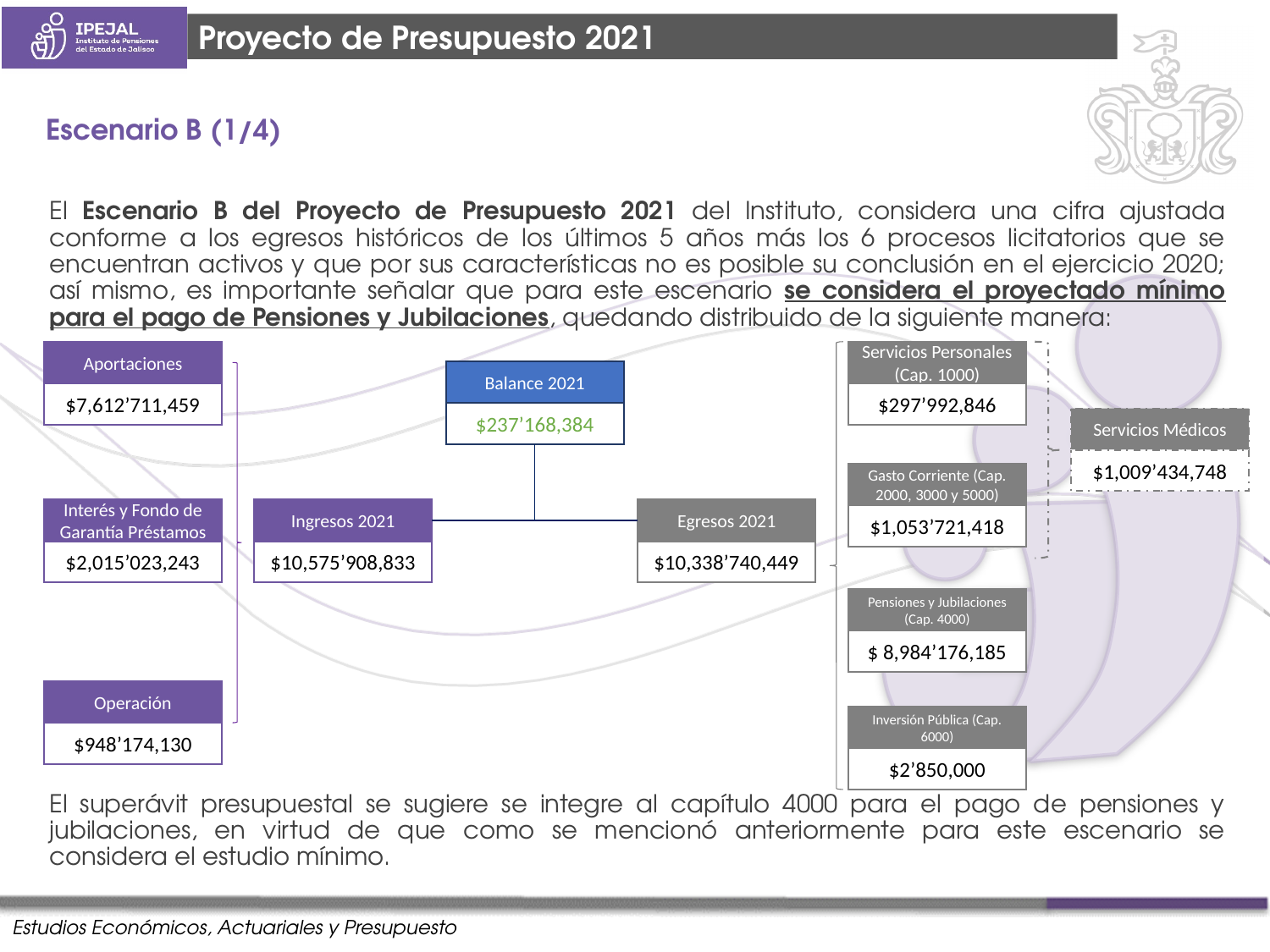

Proyecto de Presupuesto 2021
Escenario B (1/4)
El Escenario B del Proyecto de Presupuesto 2021 del Instituto, considera una cifra ajustada conforme a los egresos históricos de los últimos 5 años más los 6 procesos licitatorios que se encuentran activos y que por sus características no es posible su conclusión en el ejercicio 2020; así mismo, es importante señalar que para este escenario se considera el proyectado mínimo para el pago de Pensiones y Jubilaciones, quedando distribuido de la siguiente manera:

El superávit presupuestal se sugiere se integre al capítulo 4000 para el pago de pensiones y jubilaciones, en virtud de que como se mencionó anteriormente para este escenario se considera el estudio mínimo.

Aportaciones
$7,612’711,459
Servicios Personales (Cap. 1000)
$297’992,846
Balance 2021
$237’168,384

Servicios Médicos
$1,009’434,748
Gasto Corriente (Cap. 2000, 3000 y 5000)
$1,053’721,418
Interés y Fondo de Garantía Préstamos
$2,015’023,243
Ingresos 2021
$10,575’908,833
Egresos 2021
$10,338’740,449
Pensiones y Jubilaciones (Cap. 4000)
$ 8,984’176,185
Operación
$948’174,130
Inversión Pública (Cap. 6000)
$2’850,000